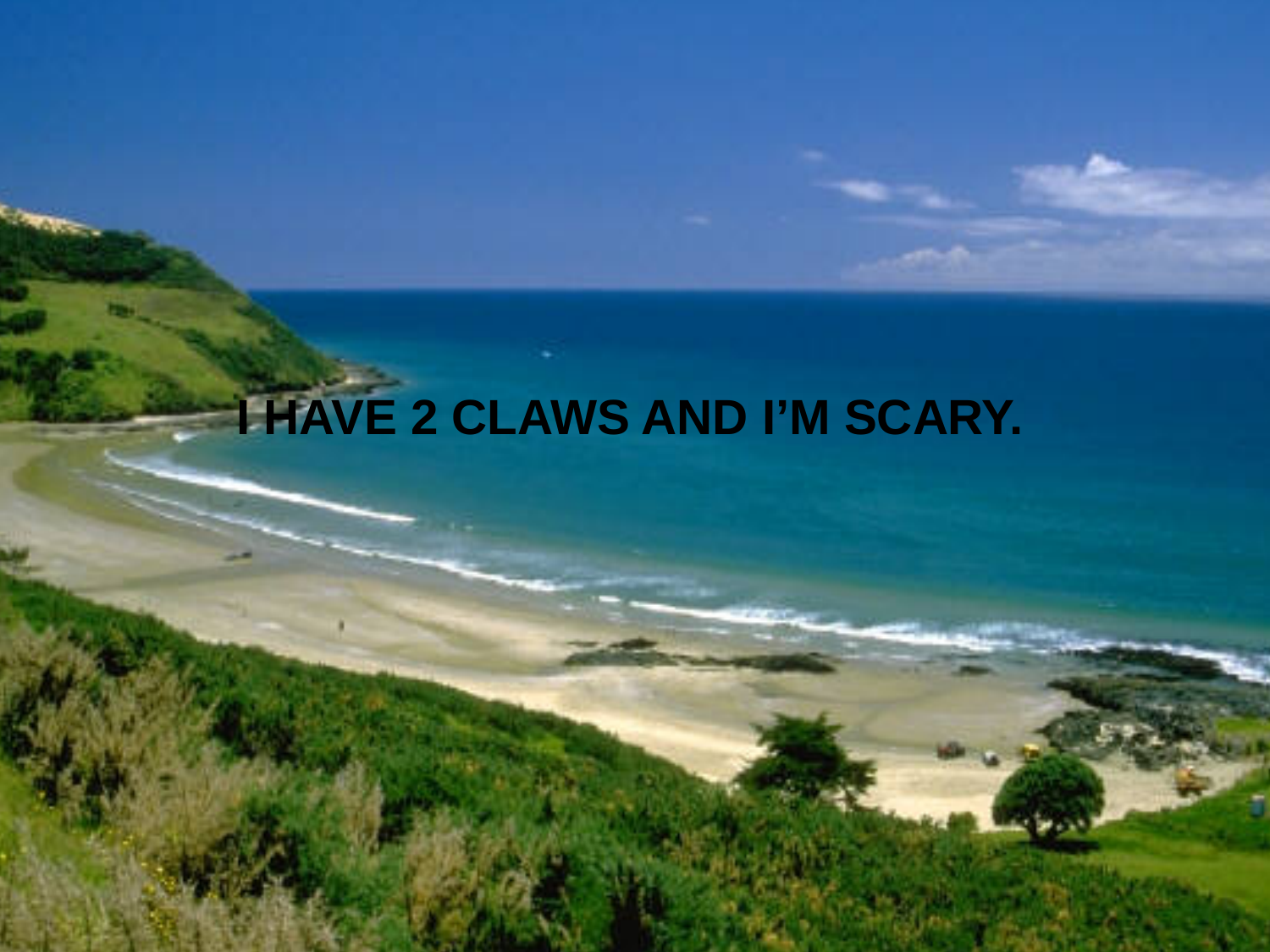

# I have 2 claws and i’m scary.